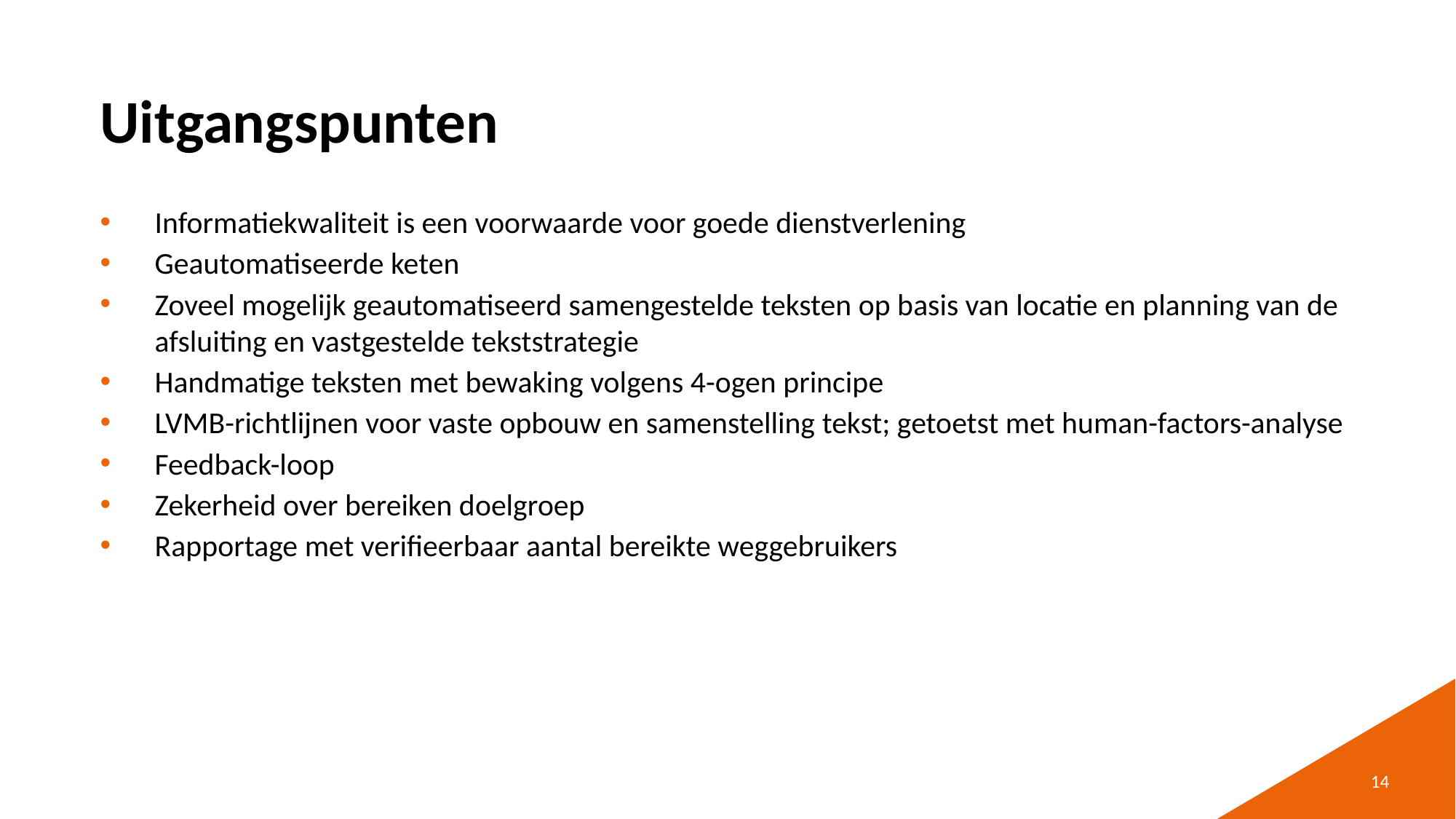

# Uitgangspunten
Informatiekwaliteit is een voorwaarde voor goede dienstverlening
Geautomatiseerde keten
Zoveel mogelijk geautomatiseerd samengestelde teksten op basis van locatie en planning van de afsluiting en vastgestelde tekststrategie
Handmatige teksten met bewaking volgens 4-ogen principe
LVMB-richtlijnen voor vaste opbouw en samenstelling tekst; getoetst met human-factors-analyse
Feedback-loop
Zekerheid over bereiken doelgroep
Rapportage met verifieerbaar aantal bereikte weggebruikers

14